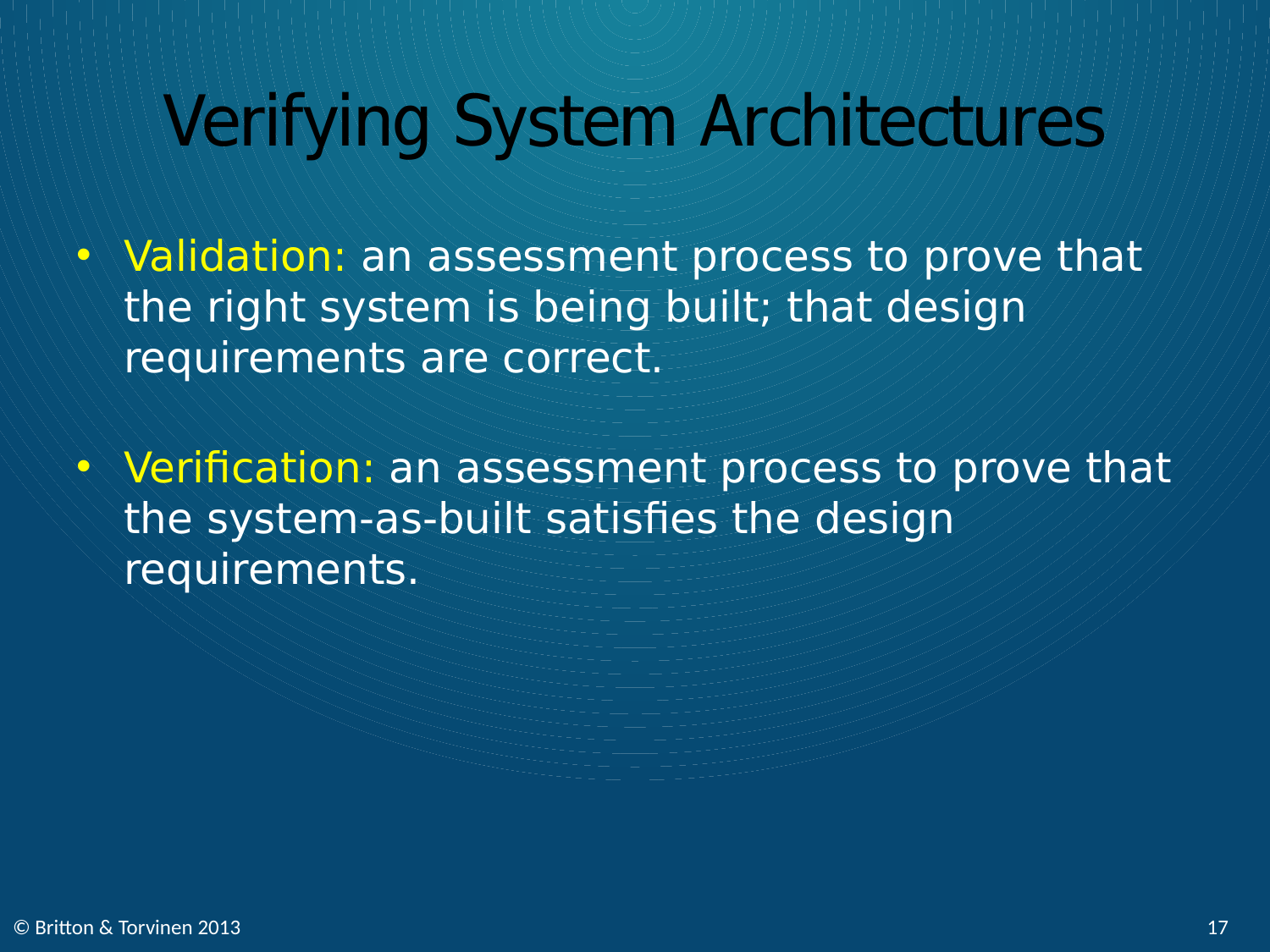

# Verifying System Architectures
Validation: an assessment process to prove that the right system is being built; that design requirements are correct.
Verification: an assessment process to prove that the system-as-built satisfies the design requirements.
© Britton & Torvinen 2013
17